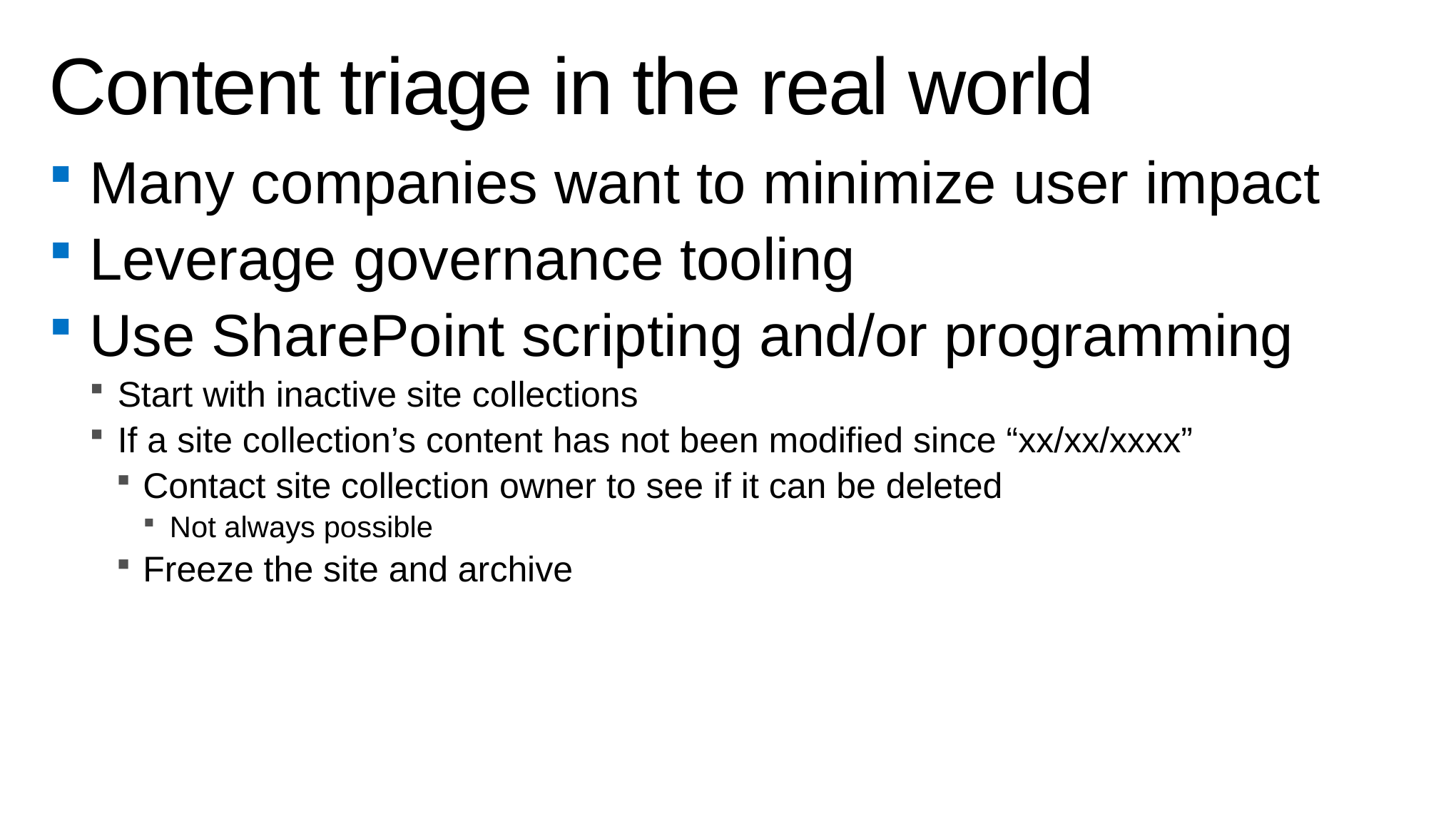

# Content triage in the real world
Many companies want to minimize user impact
Leverage governance tooling
Use SharePoint scripting and/or programming
Start with inactive site collections
If a site collection’s content has not been modified since “xx/xx/xxxx”
Contact site collection owner to see if it can be deleted
Not always possible
Freeze the site and archive